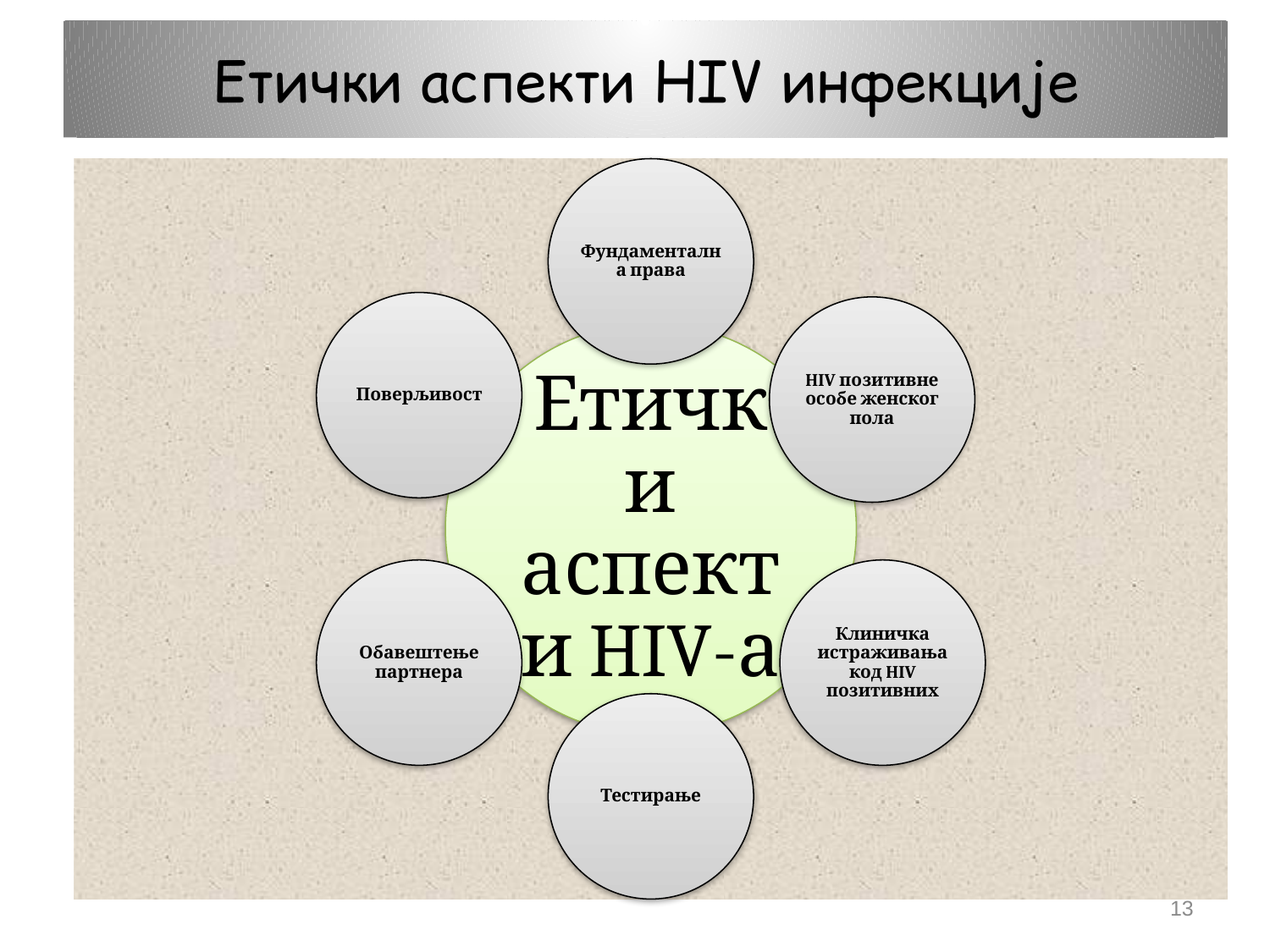

# Eтички аспекти HIV инфекције
Етички аспекти HIV-а
Фундаментална права
HIV позитивне особе женског пола
Клиничка истраживања код HIV позитивних
Тестирање
Обавештење партнера
Поверљивост
13